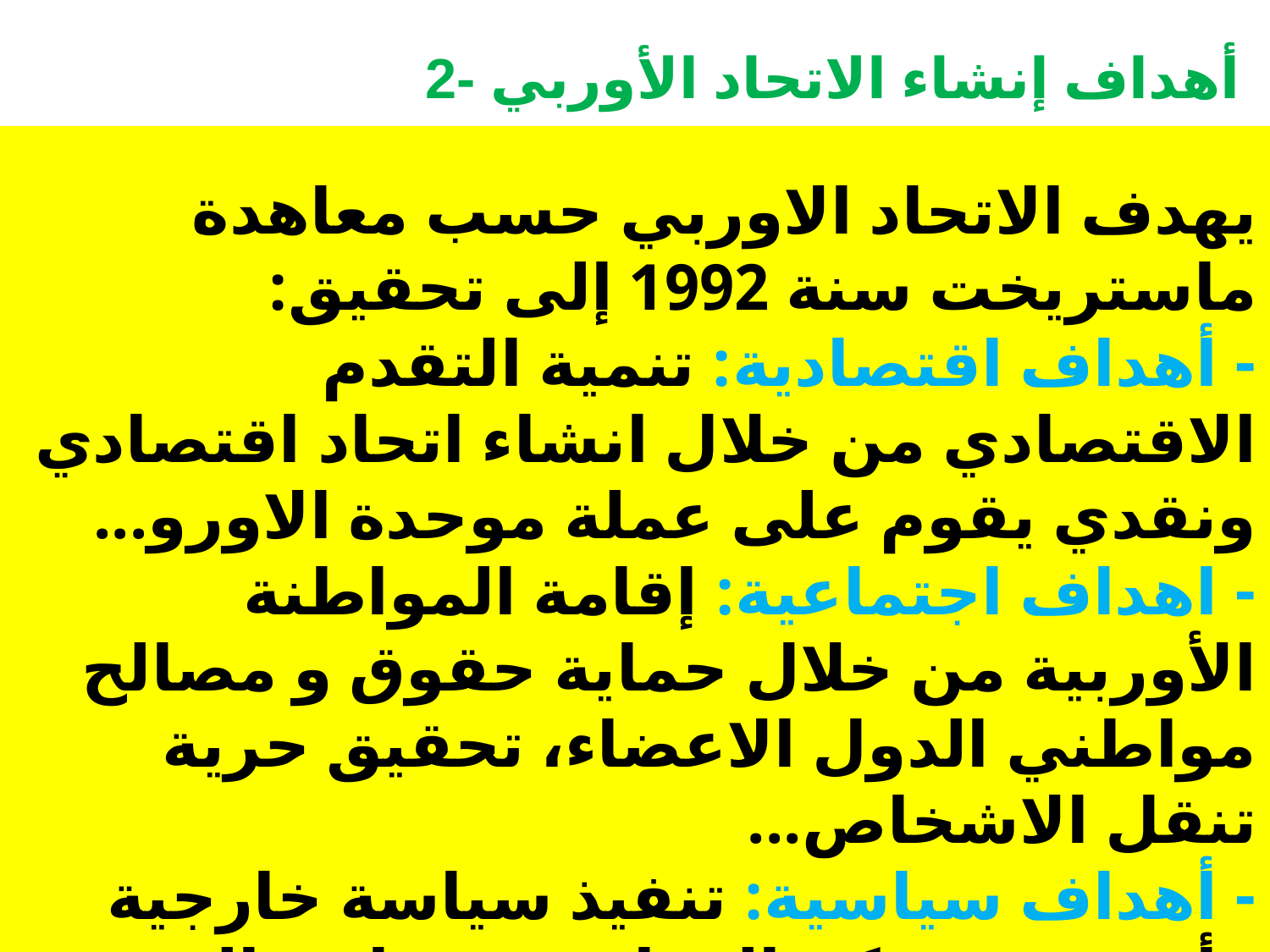

2- أهداف إنشاء الاتحاد الأوربي

يهدف الاتحاد الاوربي حسب معاهدة ماستريخت سنة 1992 إلى تحقيق:
- أهداف اقتصادية: تنمية التقدم الاقتصادي من خلال انشاء اتحاد اقتصادي ونقدي يقوم على عملة موحدة الاورو...
- اهداف اجتماعية: إقامة المواطنة الأوربية من خلال حماية حقوق و مصالح مواطني الدول الاعضاء، تحقيق حرية تنقل الاشخاص...
- أهداف سياسية: تنفيذ سياسة خارجية وأمنية مشتركة،الدفاع عن مبادئ الحرية و الديموقراطية و احترام حقوق الانسان...